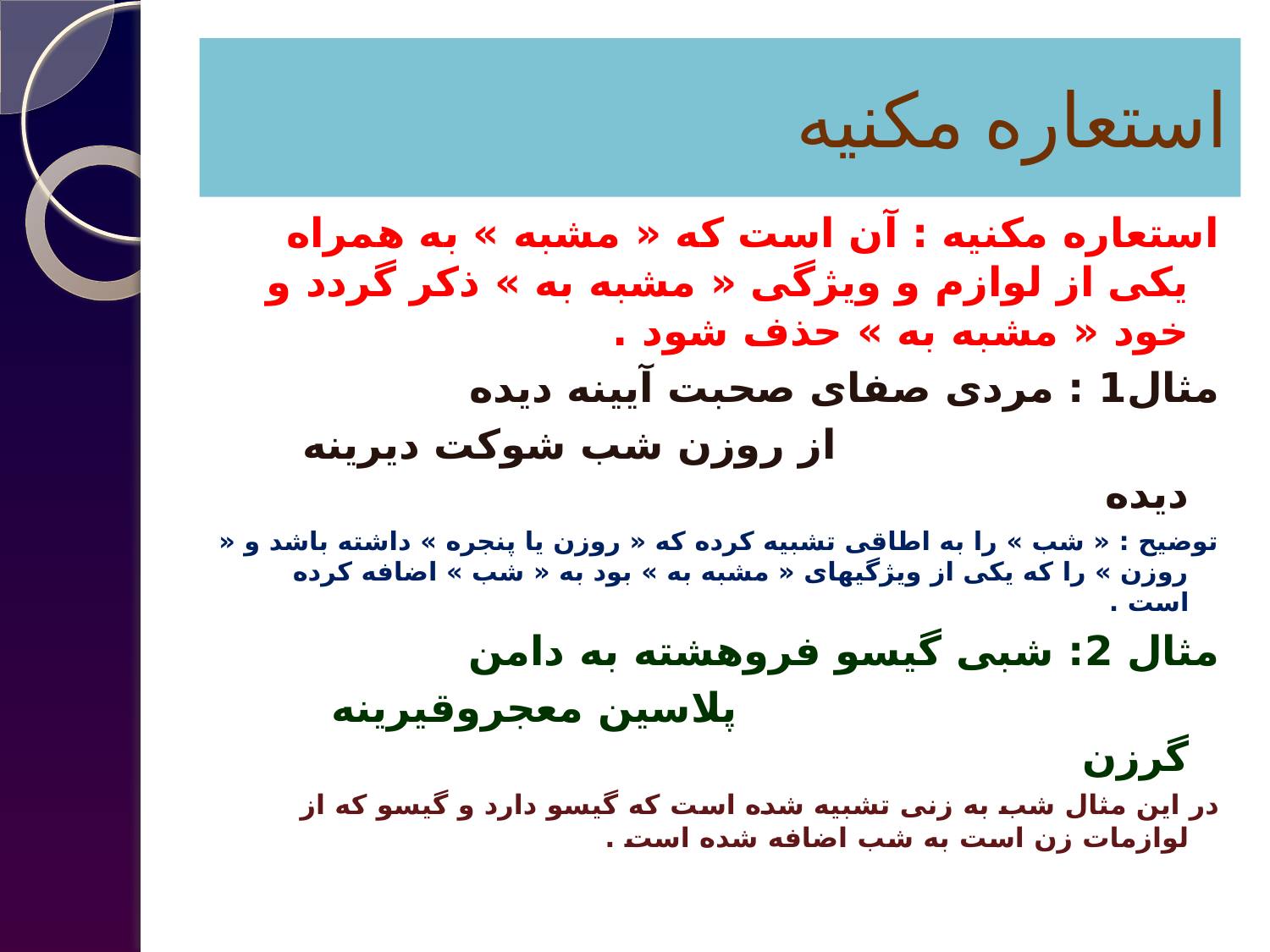

# استعاره مکنیه
استعاره مکنیه : آن است که « مشبه » به همراه یکی از لوازم و ویژگی « مشبه به » ذکر گردد و خود « مشبه به » حذف شود .
مثال1 : مردی صفای صحبت آیینه دیده
                           از روزن شب شوکت دیرینه دیده
توضیح : « شب » را به اطاقی تشبیه کرده که « روزن یا پنجره » داشته باشد و « روزن » را که یکی از ویژگیهای « مشبه به » بود به « شب » اضافه کرده است .
مثال 2: شبی گیسو فروهشته به دامن
                                  پلاسین معجروقیرینه گرزن
در این مثال شب به زنی تشبیه شده است که گیسو دارد و گیسو که از لوازمات زن است به شب اضافه شده است .